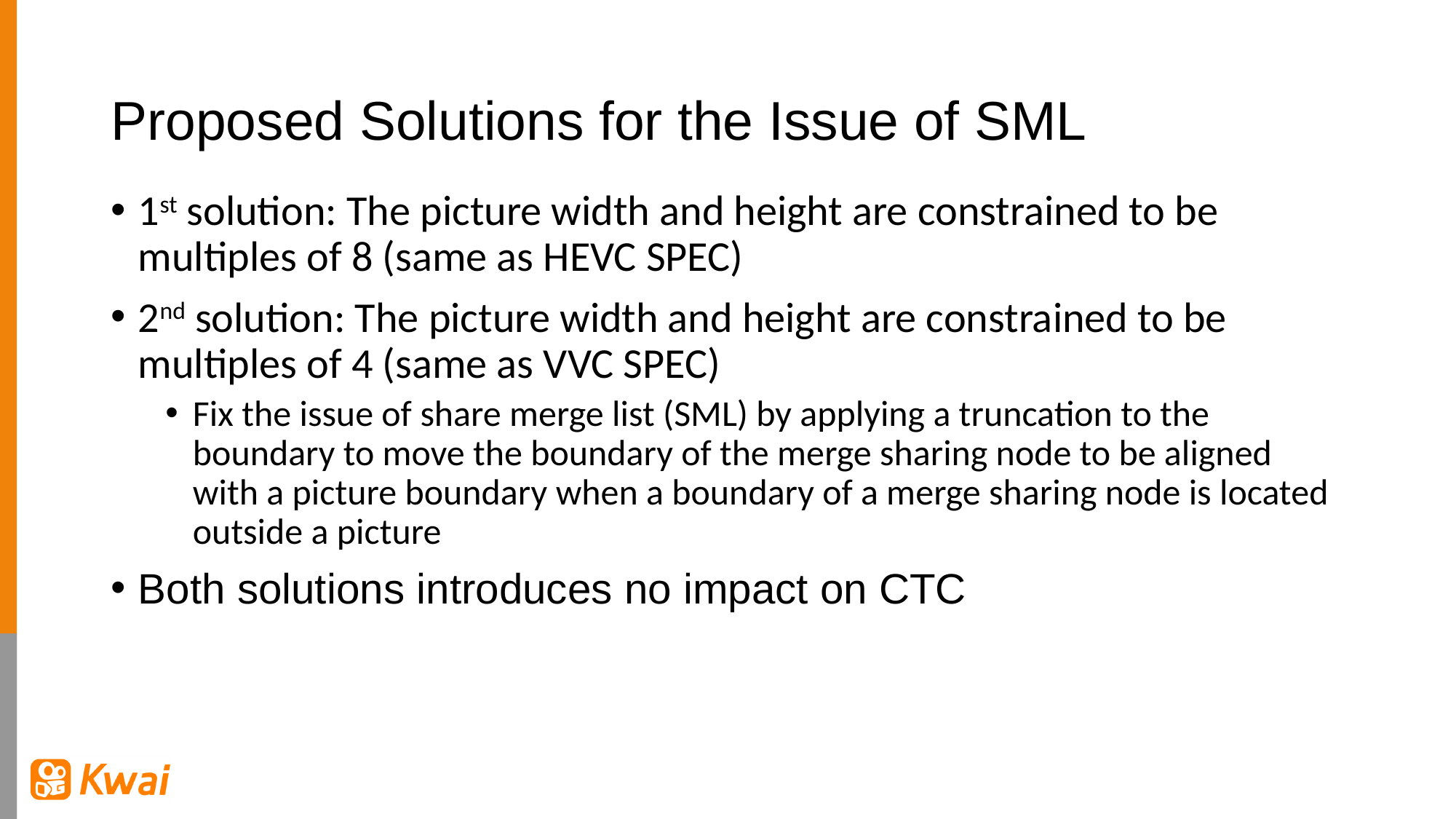

# Proposed Solutions for the Issue of SML
1st solution: The picture width and height are constrained to be multiples of 8 (same as HEVC SPEC)
2nd solution: The picture width and height are constrained to be multiples of 4 (same as VVC SPEC)
Fix the issue of share merge list (SML) by applying a truncation to the boundary to move the boundary of the merge sharing node to be aligned with a picture boundary when a boundary of a merge sharing node is located outside a picture
Both solutions introduces no impact on CTC